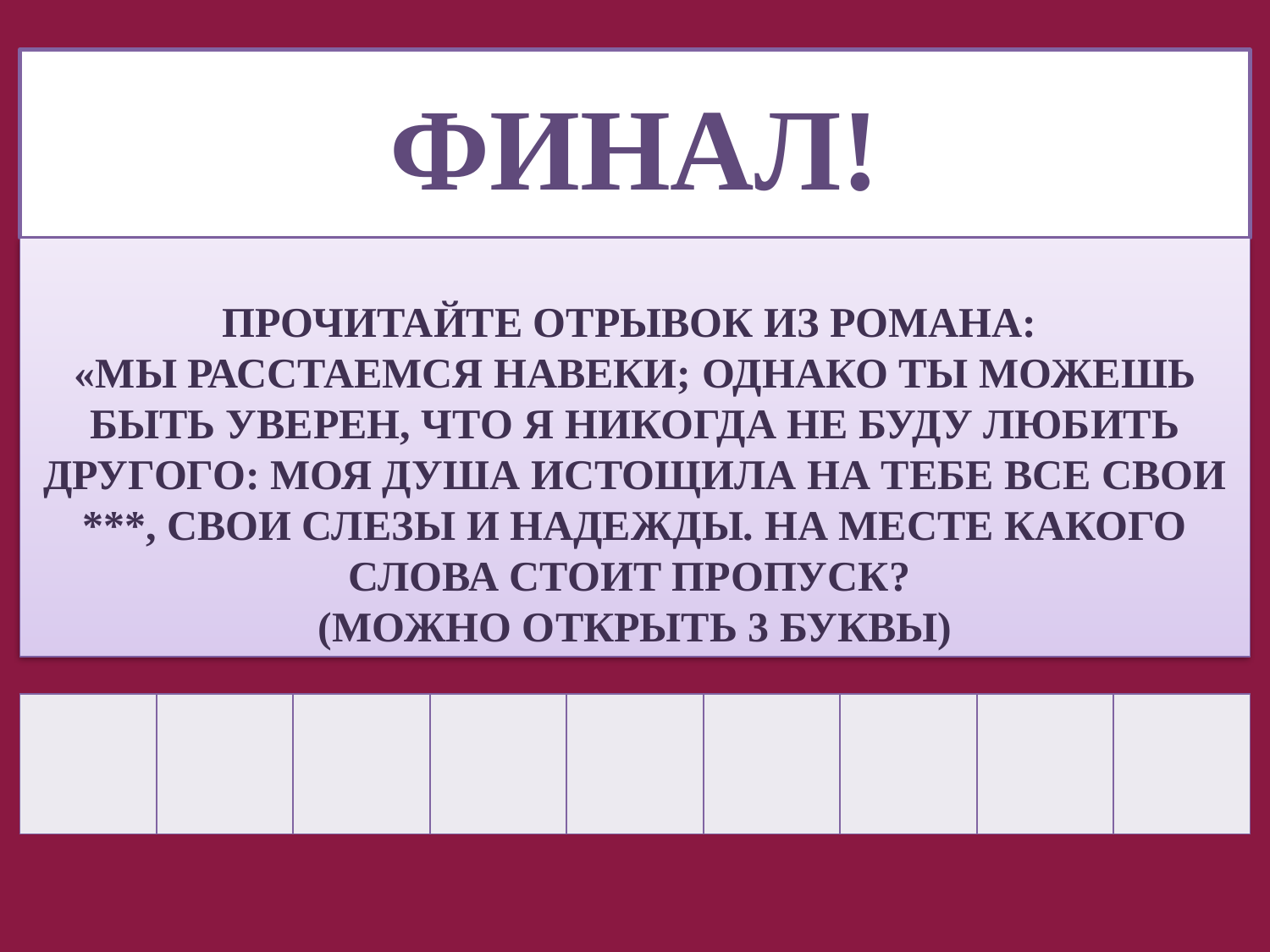

# ФИНАЛ!

ПРОЧИТАЙТЕ ОТРЫВОК ИЗ РОМАНА:
«МЫ РАССТАЕМСЯ НАВЕКИ; ОДНАКО ТЫ МОЖЕШЬ БЫТЬ УВЕРЕН, ЧТО Я НИКОГДА НЕ БУДУ ЛЮБИТЬ ДРУГОГО: МОЯ ДУША ИСТОЩИЛА НА ТЕБЕ ВСЕ СВОИ ***, СВОИ СЛЕЗЫ И НАДЕЖДЫ. НА МЕСТЕ КАКОГО СЛОВА СТОИТ ПРОПУСК?
(МОЖНО ОТКРЫТЬ 3 БУКВЫ)
|  |  |  |  |  |  |  |  |  |
| --- | --- | --- | --- | --- | --- | --- | --- | --- |